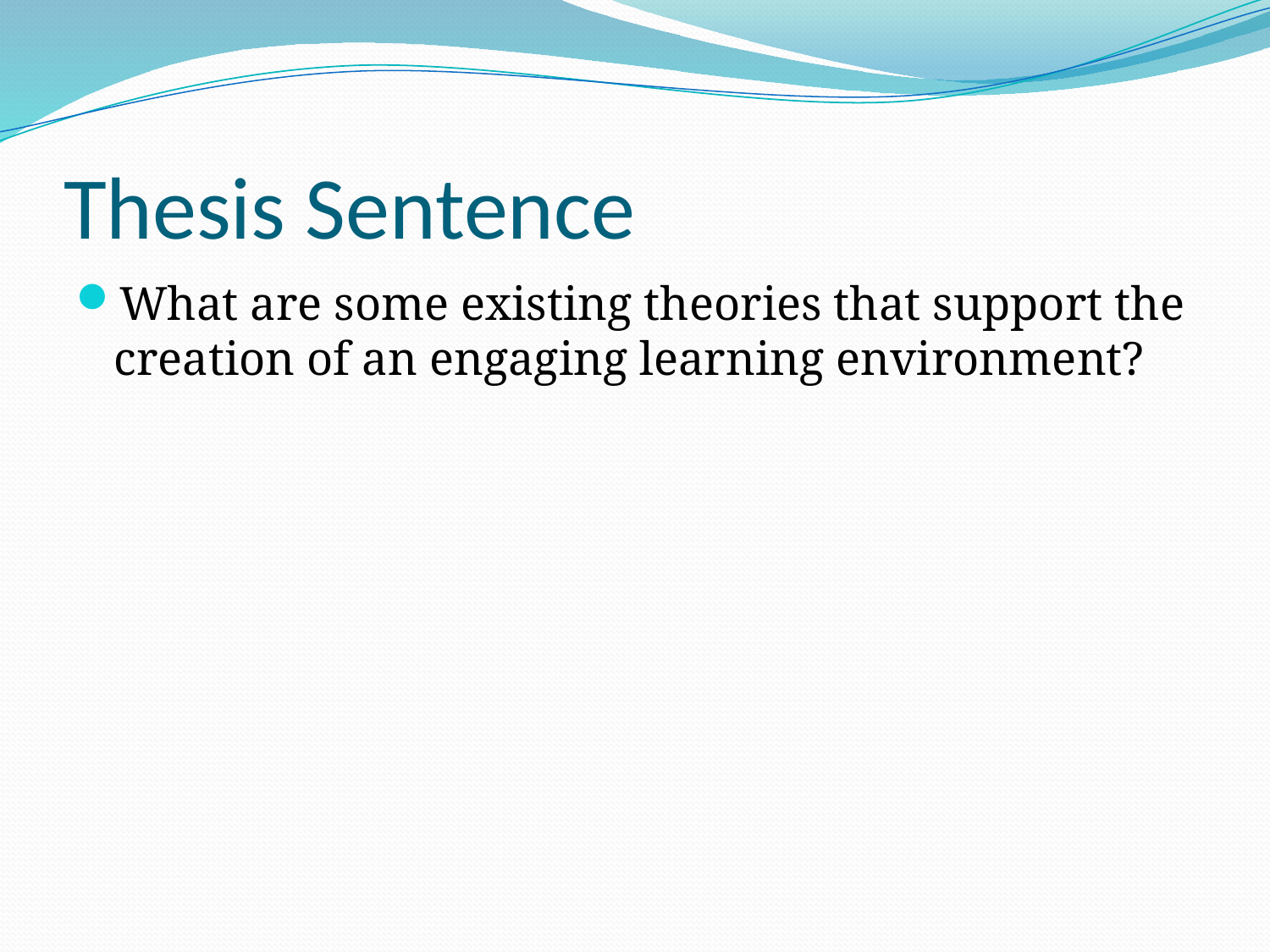

# Thesis Sentence
What are some existing theories that support the creation of an engaging learning environment?